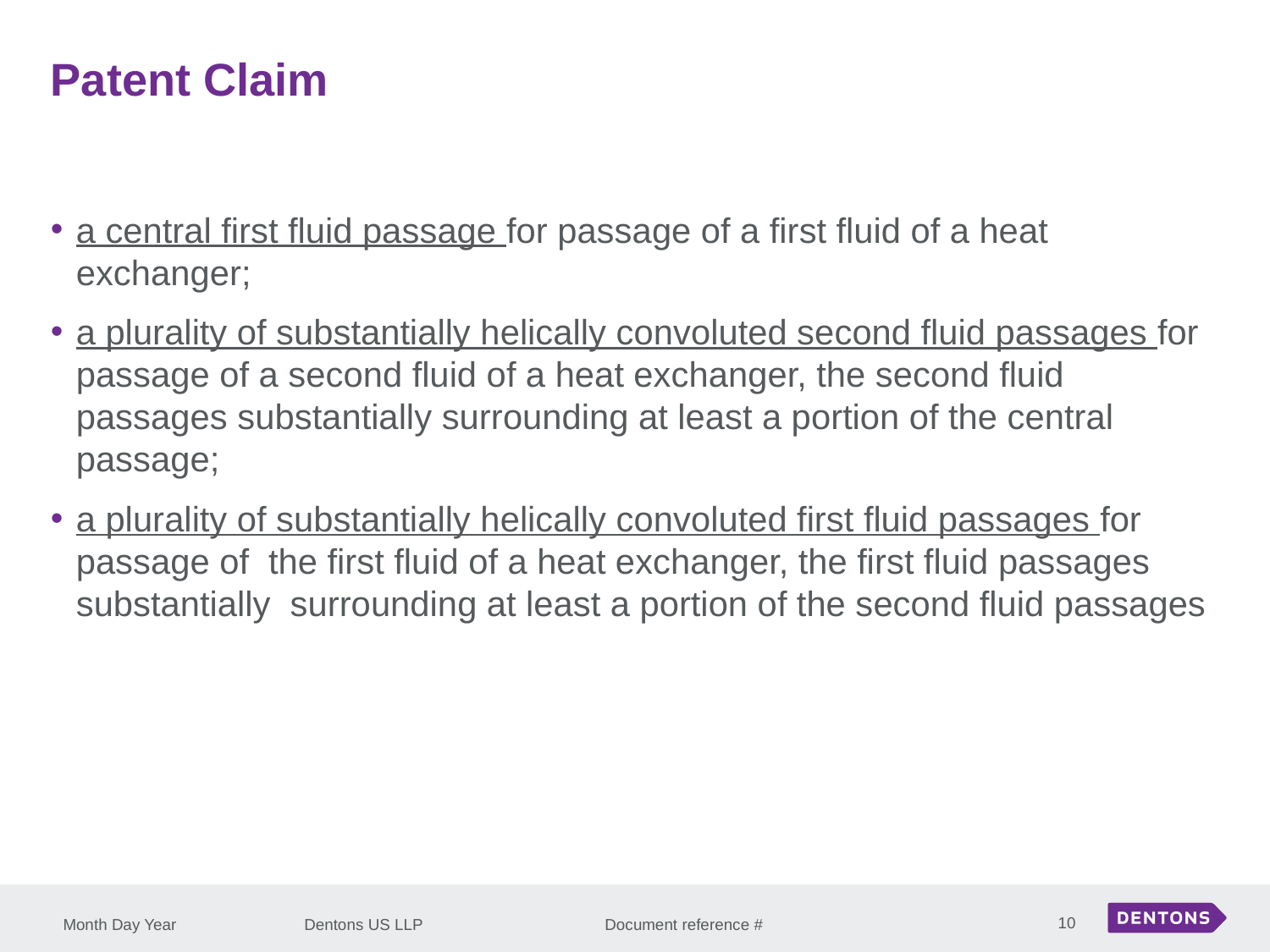

Patent Claim
a central first fluid passage for passage of a first fluid of a heat exchanger;
a plurality of substantially helically convoluted second fluid passages for passage of a second fluid of a heat exchanger, the second fluid passages substantially surrounding at least a portion of the central passage;
a plurality of substantially helically convoluted first fluid passages for passage of  the first fluid of a heat exchanger, the first fluid passages substantially  surrounding at least a portion of the second fluid passages
10
Month Day Year
Dentons US LLP                                         Document reference #